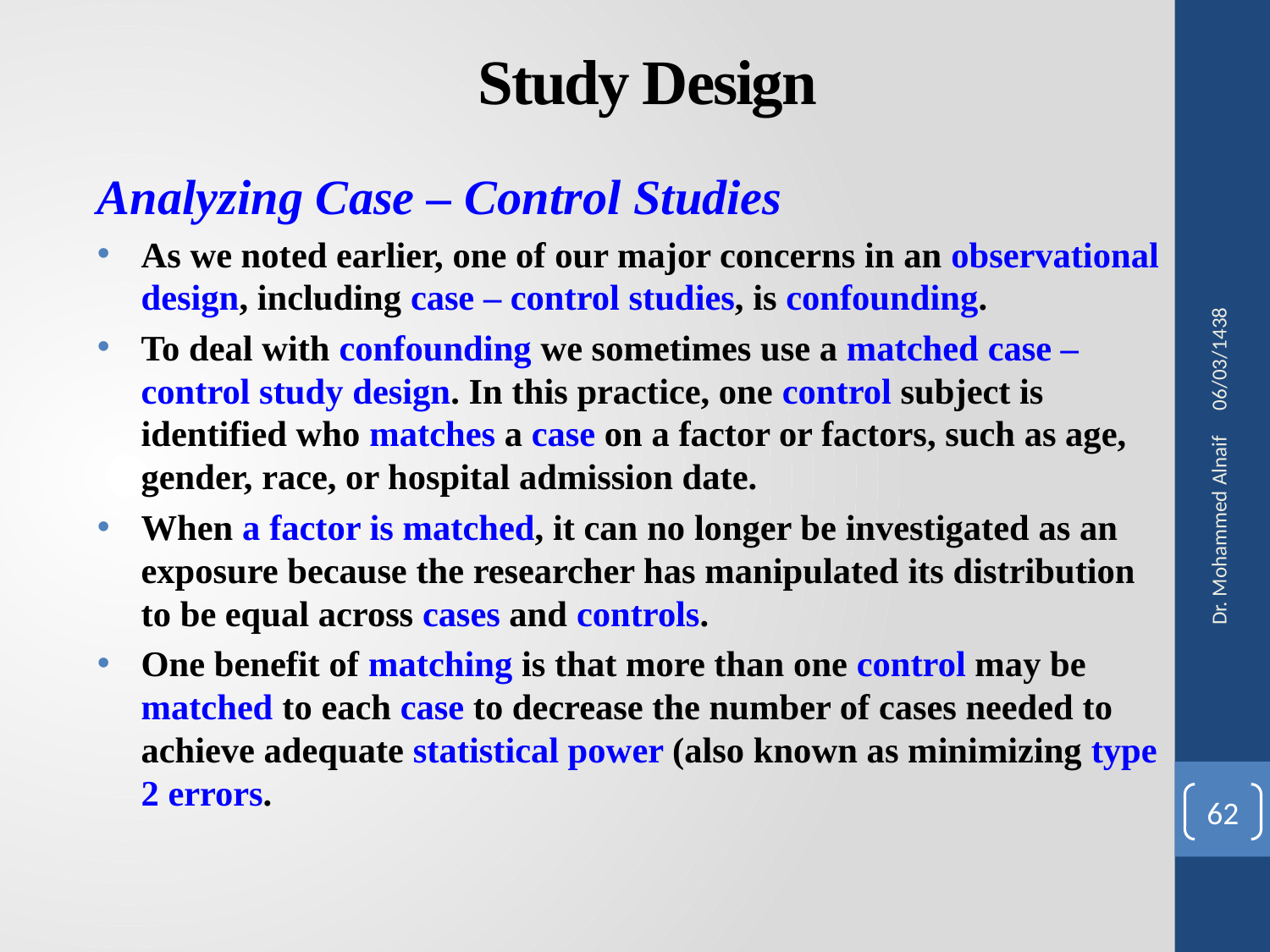

# Study Design
Analyzing Case – Control Studies
As we noted earlier, one of our major concerns in an observational design, including case – control studies, is confounding.
To deal with confounding we sometimes use a matched case – control study design. In this practice, one control subject is identified who matches a case on a factor or factors, such as age, gender, race, or hospital admission date.
When a factor is matched, it can no longer be investigated as an exposure because the researcher has manipulated its distribution to be equal across cases and controls.
One benefit of matching is that more than one control may be matched to each case to decrease the number of cases needed to achieve adequate statistical power (also known as minimizing type 2 errors.
06/03/1438
Dr. Mohammed Alnaif
62